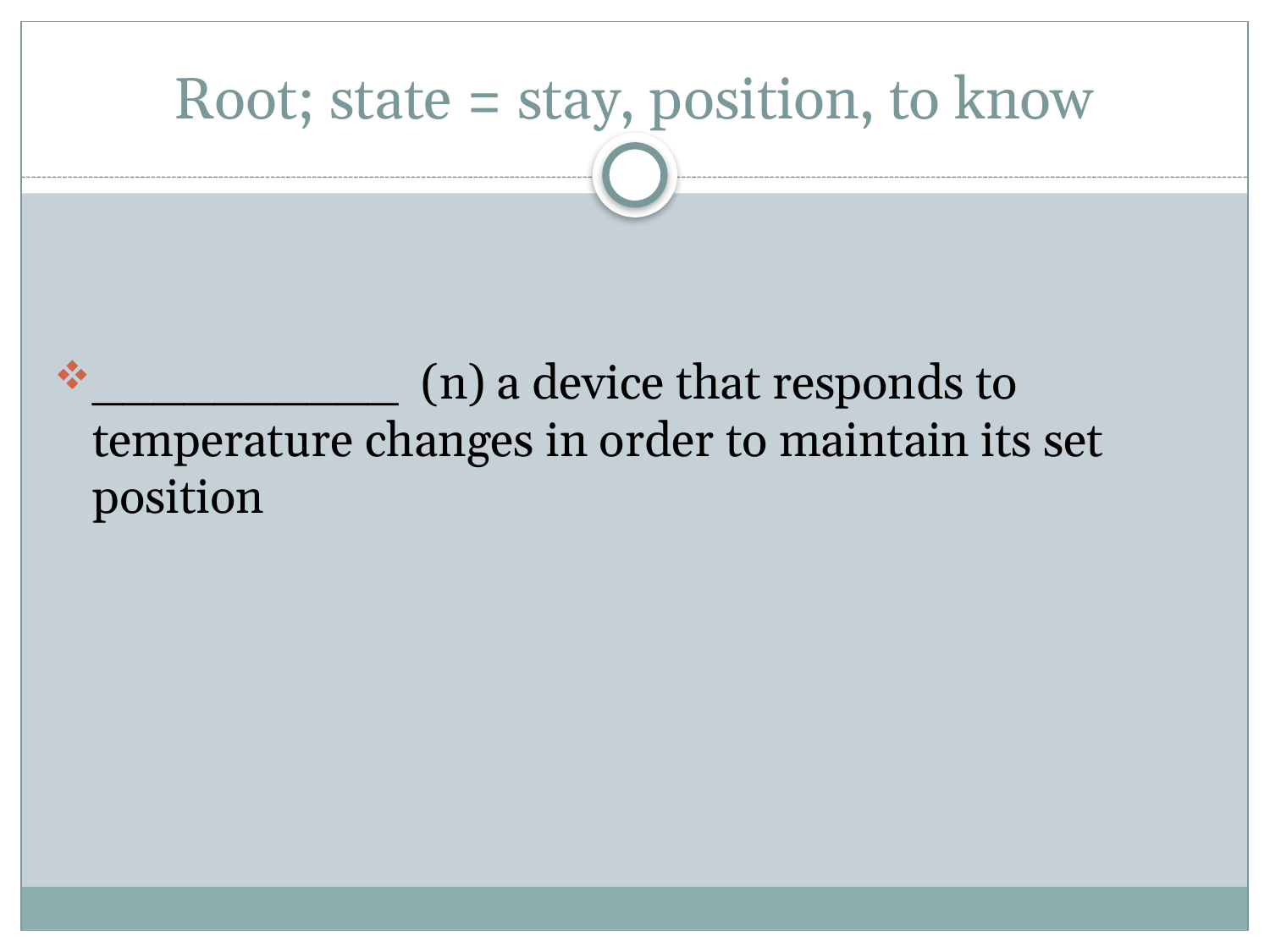

# Root; state = stay, position, to know

__________  (n) a device that responds to temperature changes in order to maintain its set position